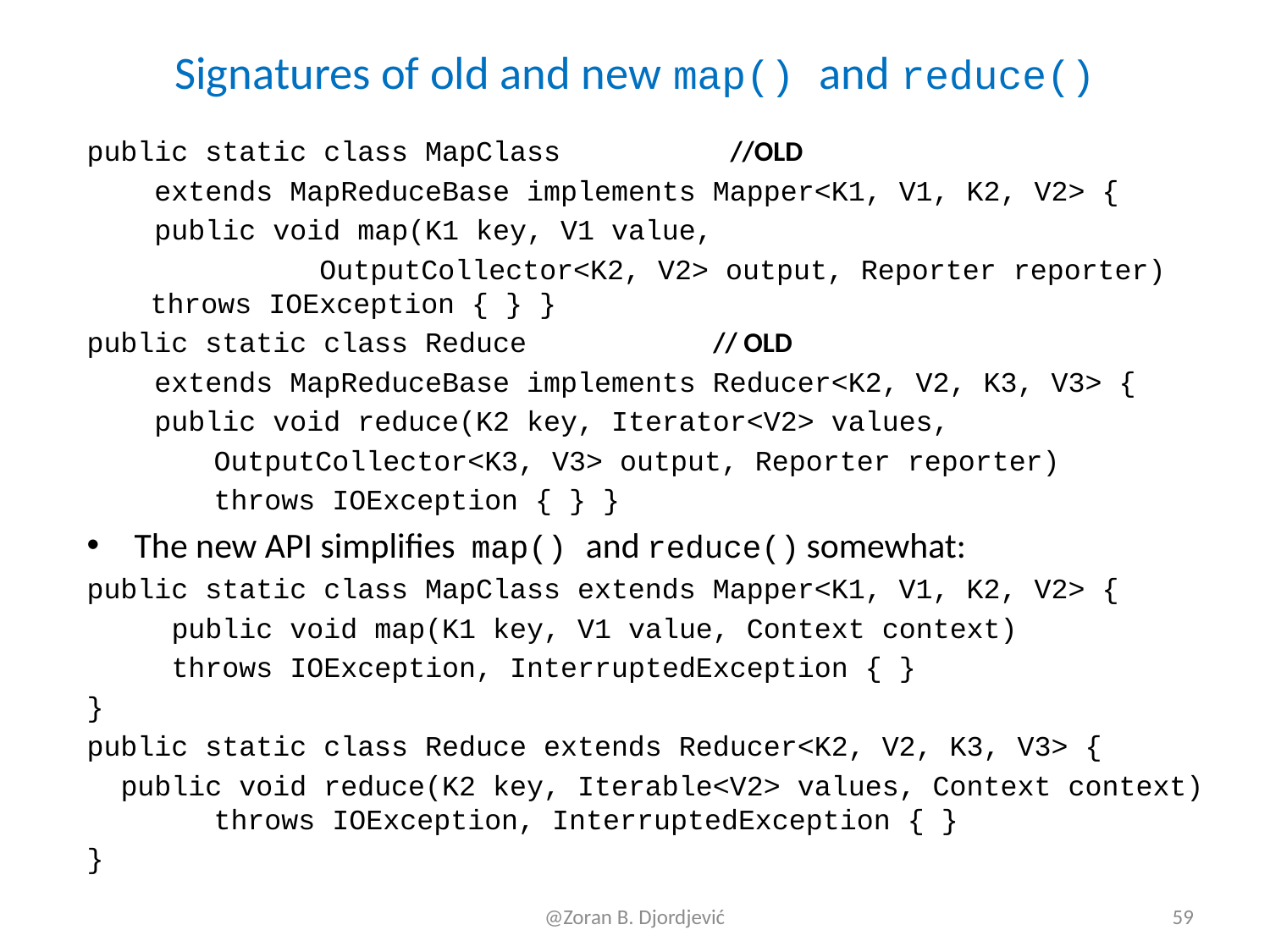

# Signatures of old and new map() and reduce()
public static class MapClass          //OLD
    extends MapReduceBase implements Mapper<K1, V1, K2, V2> {
    public void map(K1 key, V1 value,
          OutputCollector<K2, V2> output, Reporter reporter) throws IOException { } }
public static class Reduce           // OLD
    extends MapReduceBase implements Reducer<K2, V2, K3, V3> {
    public void reduce(K2 key, Iterator<V2> values,
OutputCollector<K3, V3> output, Reporter reporter)
throws IOException { } }
The new API simplifies  map() and reduce() somewhat:
public static class MapClass extends Mapper<K1, V1, K2, V2> {
     public void map(K1 key, V1 value, Context context)
     throws IOException, InterruptedException { }
}
public static class Reduce extends Reducer<K2, V2, K3, V3> {
  public void reduce(K2 key, Iterable<V2> values, Context context)    	throws IOException, InterruptedException { }
}

@Zoran B. Djordjević
59